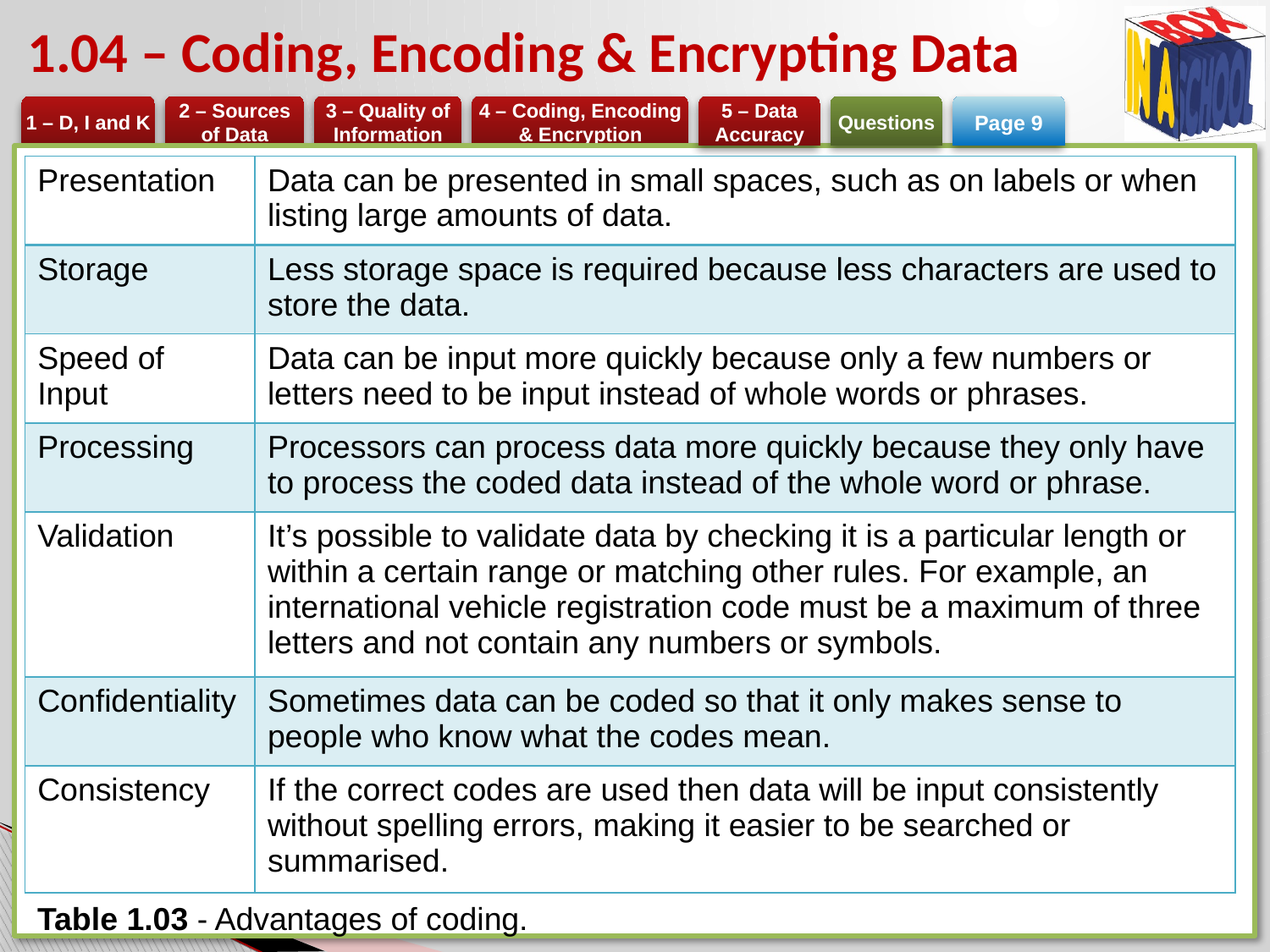

# 1.04 – Coding, Encoding & Encrypting Data
Page 9
| Presentation | Data can be presented in small spaces, such as on labels or when listing large amounts of data. |
| --- | --- |
| Storage | Less storage space is required because less characters are used to store the data. |
| Speed of Input | Data can be input more quickly because only a few numbers or letters need to be input instead of whole words or phrases. |
| Processing | Processors can process data more quickly because they only have to process the coded data instead of the whole word or phrase. |
| Validation | It’s possible to validate data by checking it is a particular length or within a certain range or matching other rules. For example, an international vehicle registration code must be a maximum of three letters and not contain any numbers or symbols. |
| Confidentiality | Sometimes data can be coded so that it only makes sense to people who know what the codes mean. |
| Consistency | If the correct codes are used then data will be input consistently without spelling errors, making it easier to be searched or summarised. |
Table 1.03 - Advantages of coding.